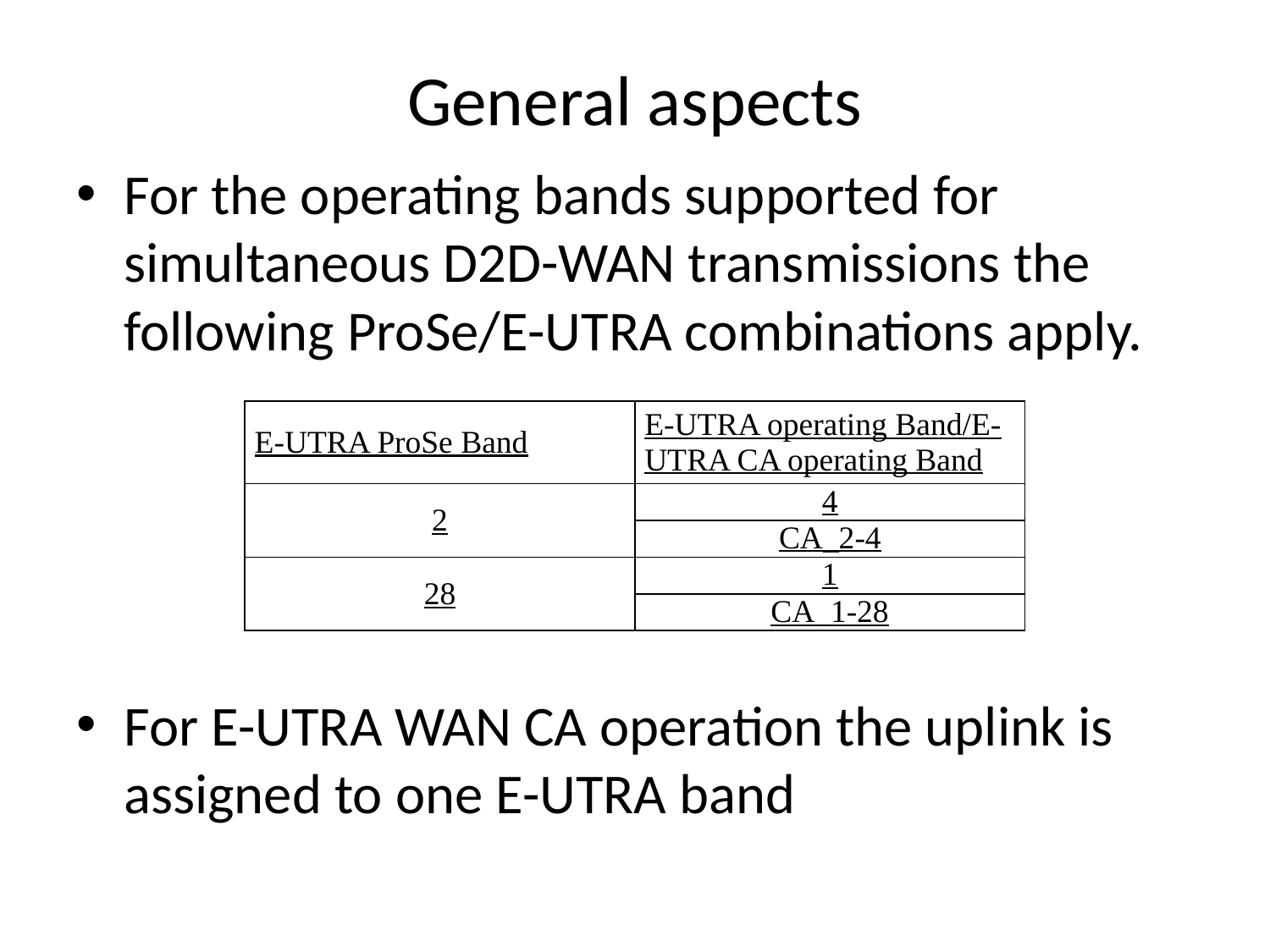

# General aspects
For the operating bands supported for simultaneous D2D-WAN transmissions the following ProSe/E-UTRA combinations apply.

For E-UTRA WAN CA operation the uplink is assigned to one E-UTRA band

| E‑UTRA ProSe Band | E‑UTRA operating Band/E-UTRA CA operating Band |
| --- | --- |
| 2 | 4 |
|  | CA\_2-4 |
| 28 | 1 |
|  | CA\_1-28 |